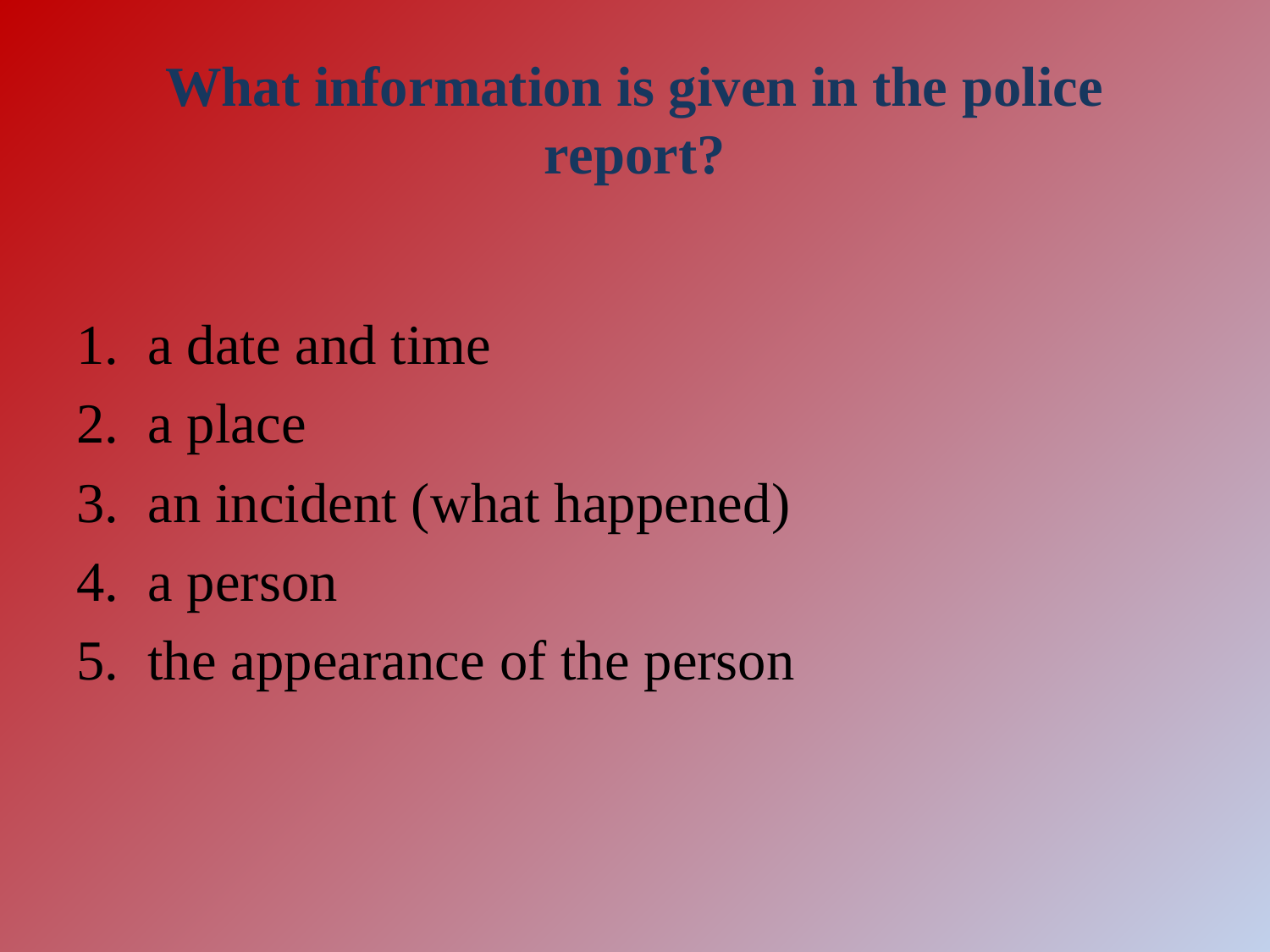

# What information is given in the police report?

a date and time
a place
an incident (what happened)
a person
the appearance of the person